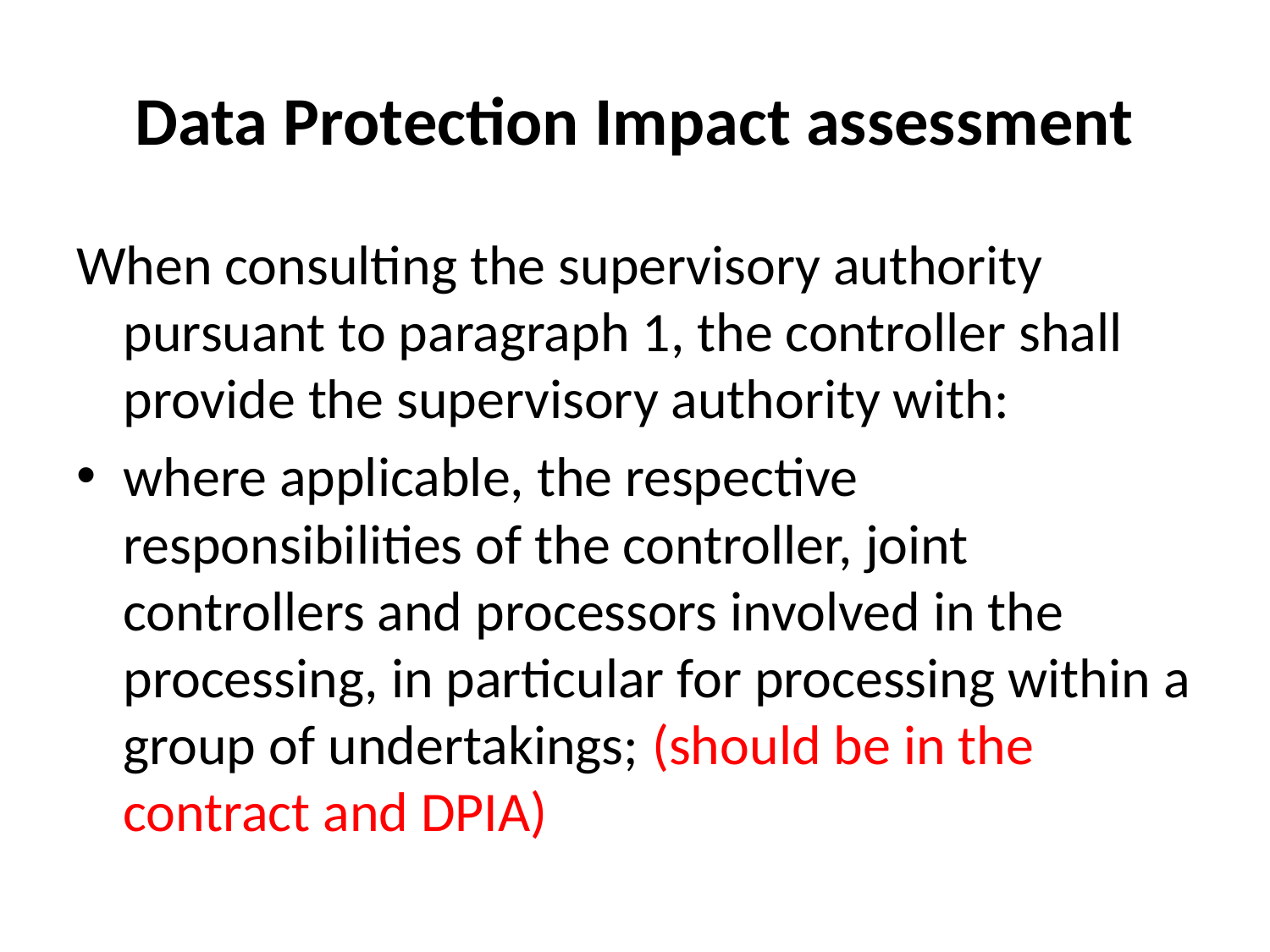

# Data Protection Impact assessment
When consulting the supervisory authority pursuant to paragraph 1, the controller shall provide the supervisory authority with:
where applicable, the respective responsibilities of the controller, joint controllers and processors involved in the processing, in particular for processing within a group of undertakings; (should be in the contract and DPIA)